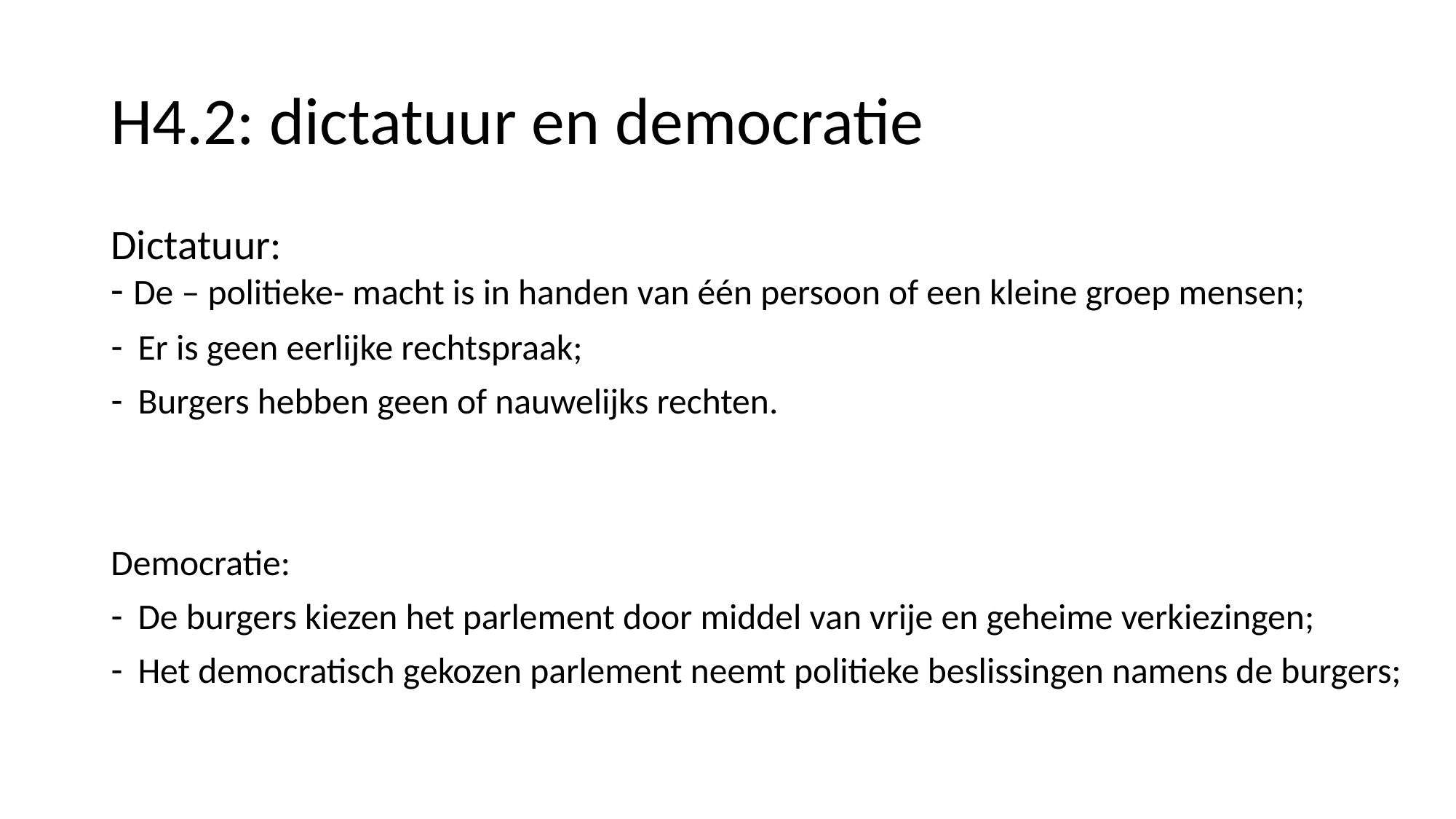

# H4.2: dictatuur en democratie
Dictatuur:
- De – politieke- macht is in handen van één persoon of een kleine groep mensen;
Er is geen eerlijke rechtspraak;
Burgers hebben geen of nauwelijks rechten.

Democratie:
De burgers kiezen het parlement door middel van vrije en geheime verkiezingen;
Het democratisch gekozen parlement neemt politieke beslissingen namens de burgers;